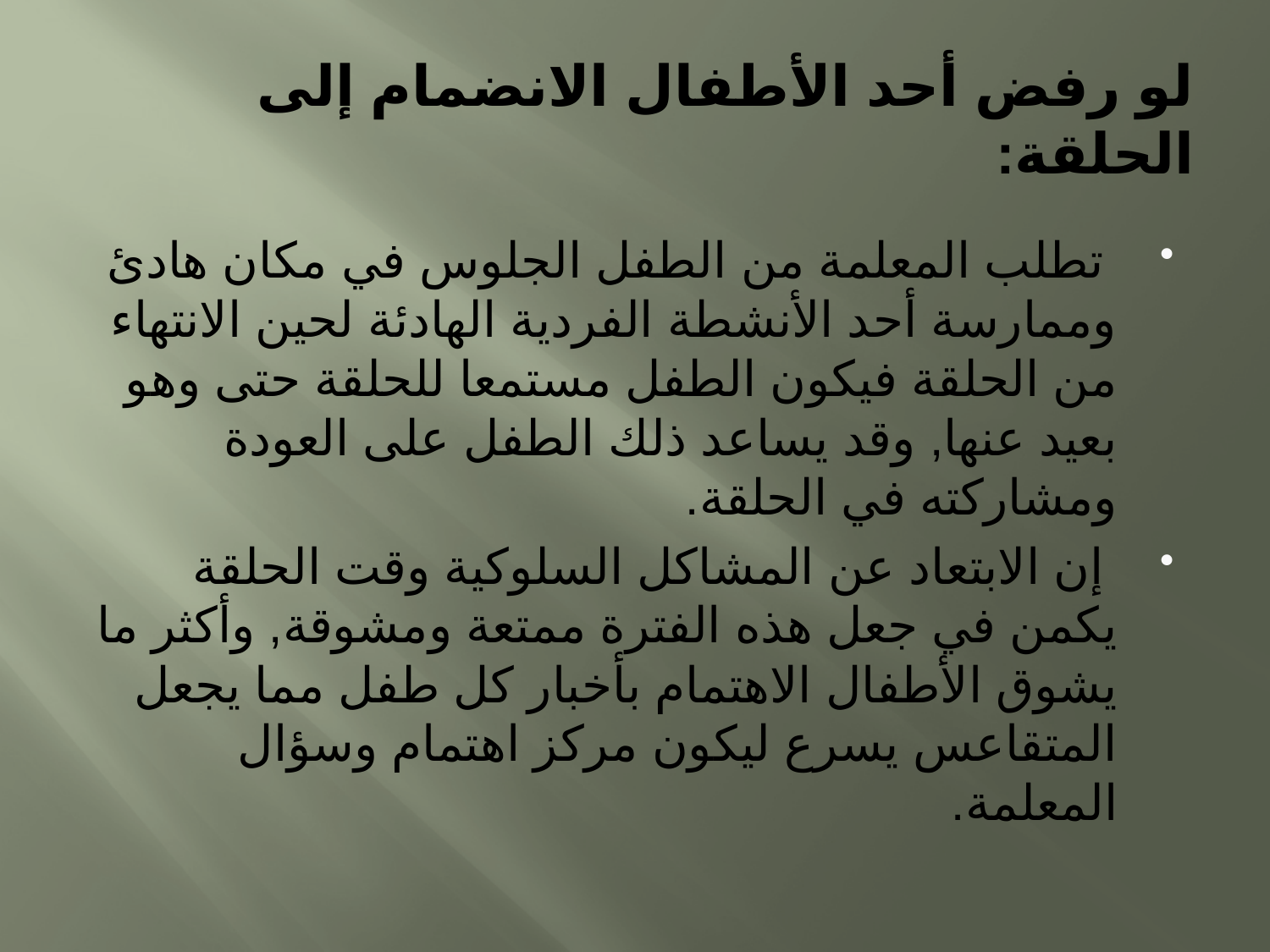

# لو رفض أحد الأطفال الانضمام إلى الحلقة:
 تطلب المعلمة من الطفل الجلوس في مكان هادئ وممارسة أحد الأنشطة الفردية الهادئة لحين الانتهاء من الحلقة فيكون الطفل مستمعا للحلقة حتى وهو بعيد عنها, وقد يساعد ذلك الطفل على العودة ومشاركته في الحلقة.
 إن الابتعاد عن المشاكل السلوكية وقت الحلقة يكمن في جعل هذه الفترة ممتعة ومشوقة, وأكثر ما يشوق الأطفال الاهتمام بأخبار كل طفل مما يجعل المتقاعس يسرع ليكون مركز اهتمام وسؤال المعلمة.